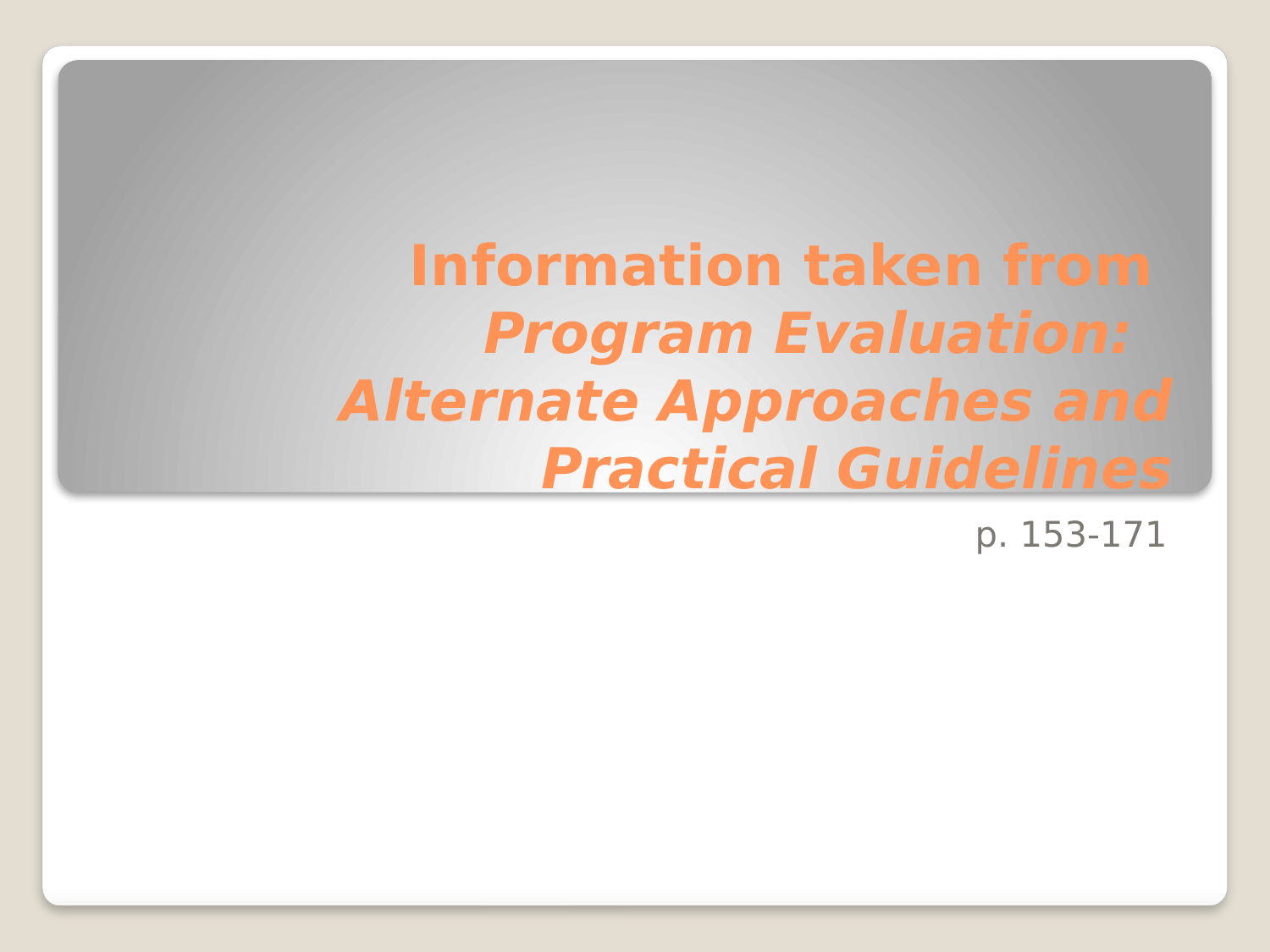

# Information taken from Program Evaluation: Alternate Approaches and Practical Guidelines
p. 153-171